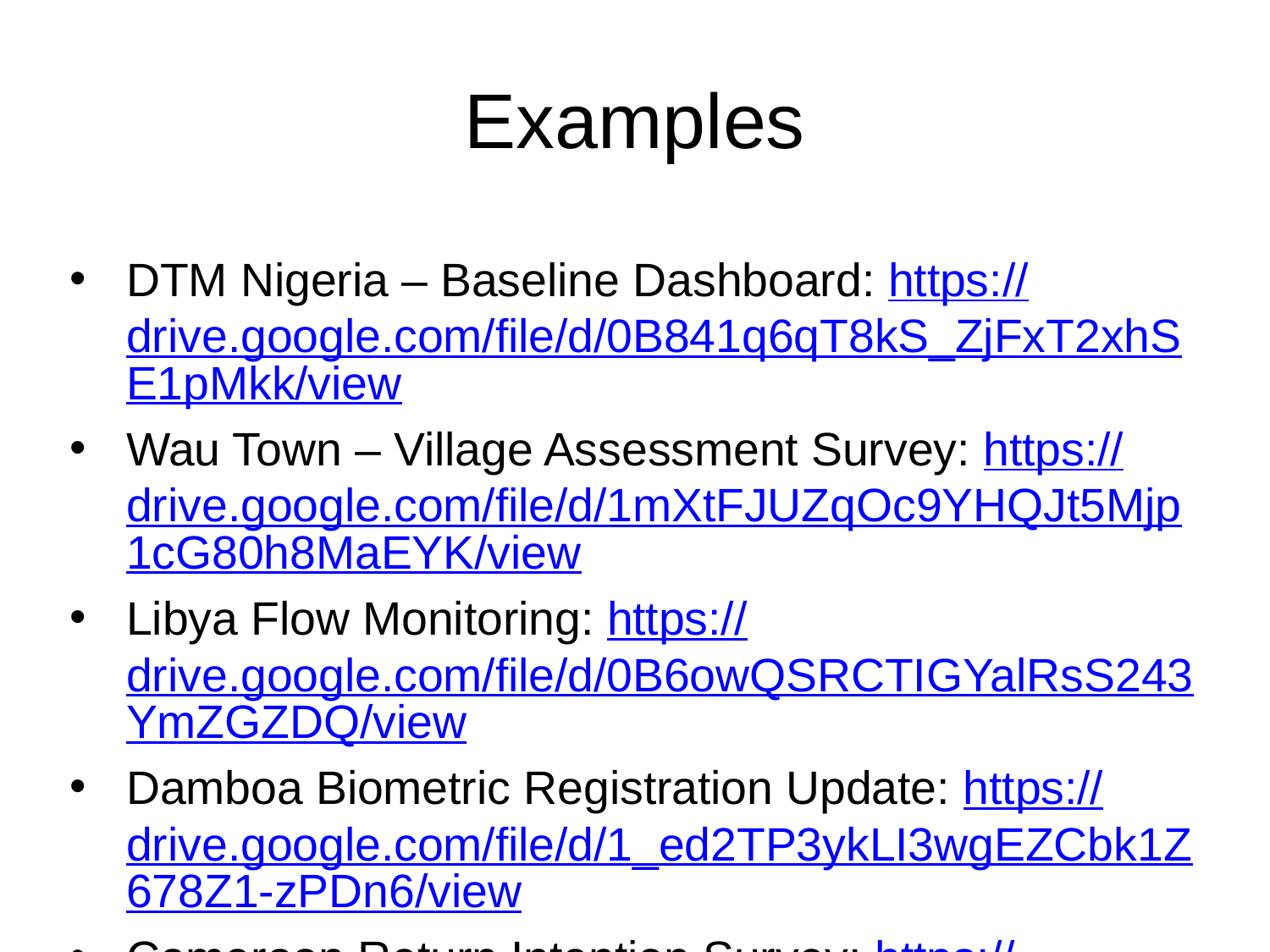

# Examples
DTM Nigeria – Baseline Dashboard: https://drive.google.com/file/d/0B841q6qT8kS_ZjFxT2xhSE1pMkk/view
Wau Town – Village Assessment Survey: https://drive.google.com/file/d/1mXtFJUZqOc9YHQJt5Mjp1cG80h8MaEYK/view
Libya Flow Monitoring: https://drive.google.com/file/d/0B6owQSRCTIGYalRsS243YmZGZDQ/view
Damboa Biometric Registration Update: https://drive.google.com/file/d/1_ed2TP3ykLI3wgEZCbk1Z678Z1-zPDn6/view
Cameroon Return Intention Survey: https://drive.google.com/file/d/0B_I9sS9ejYjaVEZOLS1Gdmp2emM/view